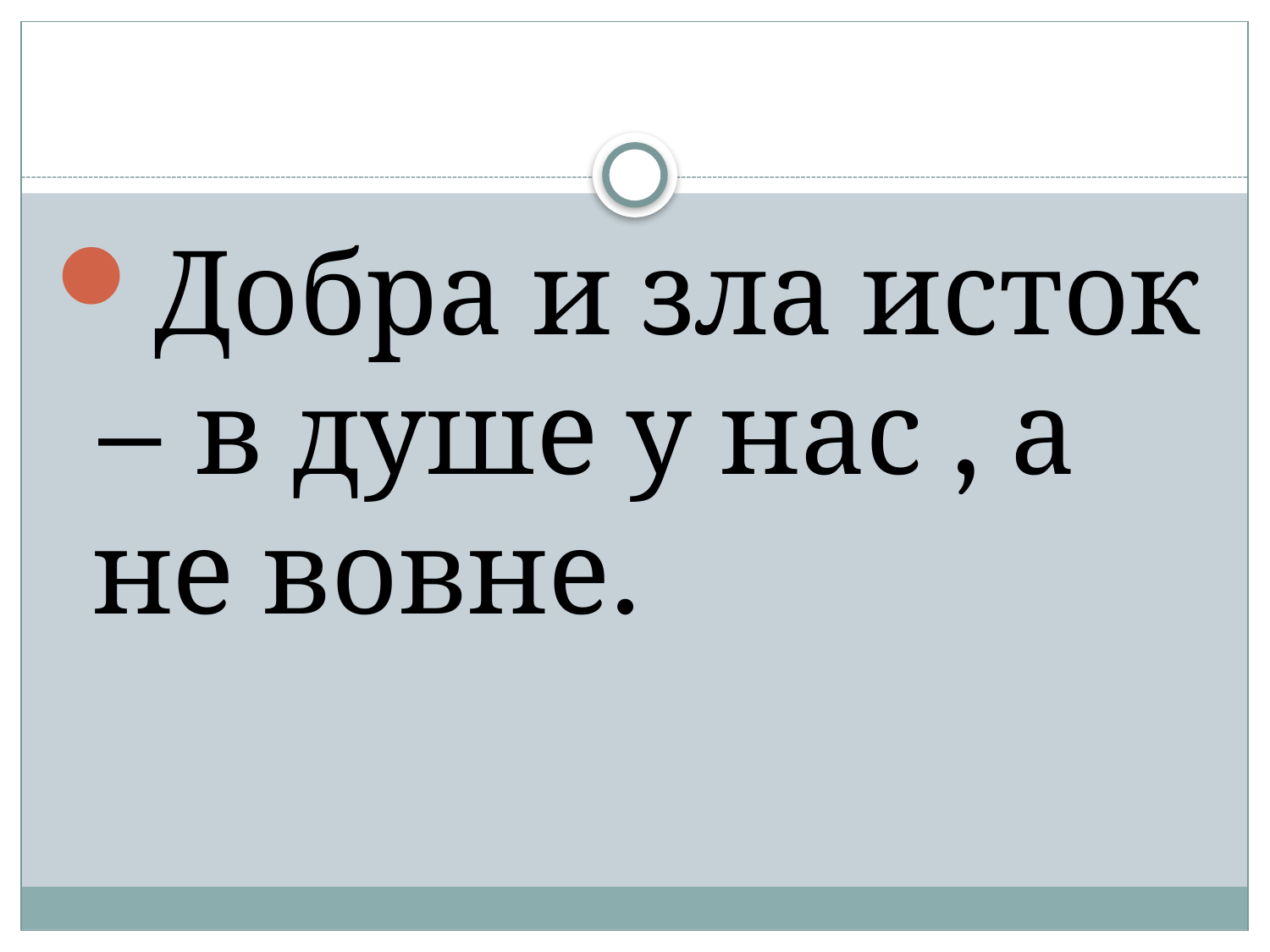

#
Добра и зла исток – в душе у нас , а не вовне.